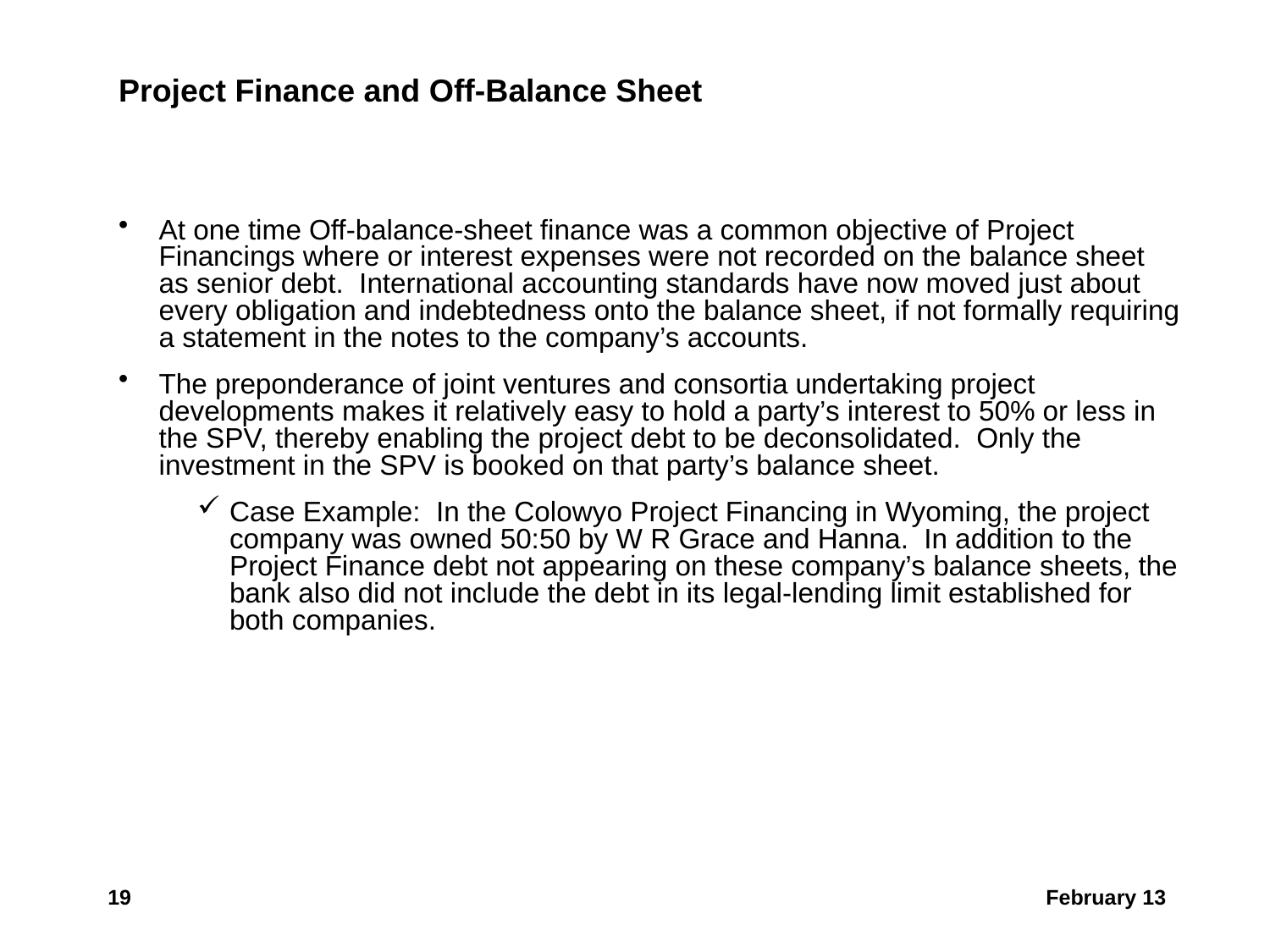

# Project Finance and Off-Balance Sheet
At one time Off-balance-sheet finance was a common objective of Project Financings where or interest expenses were not recorded on the balance sheet as senior debt.  International accounting standards have now moved just about every obligation and indebtedness onto the balance sheet, if not formally requiring a statement in the notes to the company’s accounts.
The preponderance of joint ventures and consortia undertaking project developments makes it relatively easy to hold a party’s interest to 50% or less in the SPV, thereby enabling the project debt to be deconsolidated.  Only the investment in the SPV is booked on that party’s balance sheet.
Case Example:  In the Colowyo Project Financing in Wyoming, the project company was owned 50:50 by W R Grace and Hanna.  In addition to the Project Finance debt not appearing on these company’s balance sheets, the bank also did not include the debt in its legal-lending limit established for both companies.